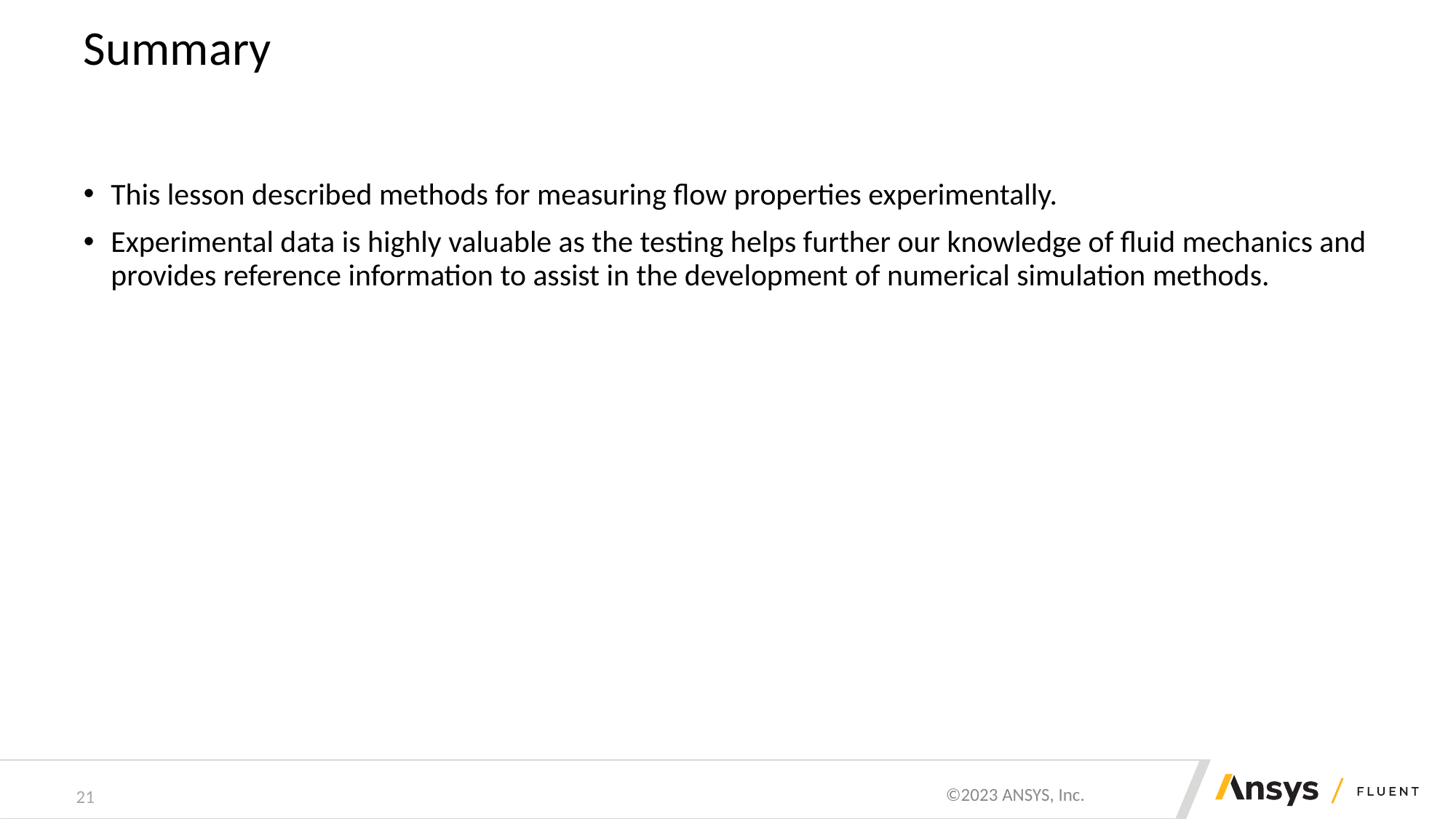

# Summary
This lesson described methods for measuring flow properties experimentally.
Experimental data is highly valuable as the testing helps further our knowledge of fluid mechanics and provides reference information to assist in the development of numerical simulation methods.

21